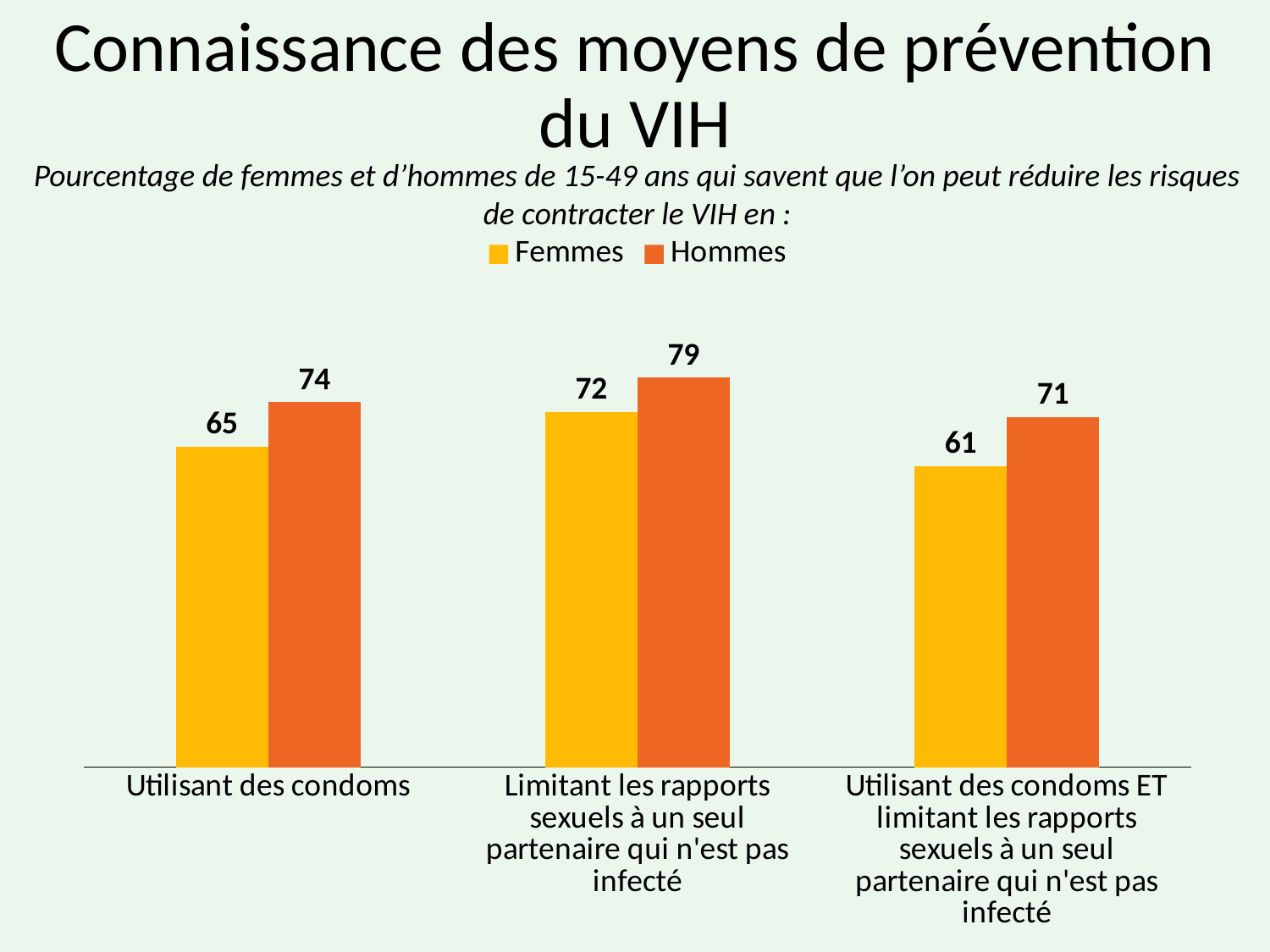

# Connaissance des moyens de prévention du VIH
Pourcentage de femmes et d’hommes de 15-49 ans qui savent que l’on peut réduire les risques de contracter le VIH en :

### Chart

| Category | Femmes | Hommes |
|---|---|---|
| Utilisant des condoms | 65.0 | 74.0 |
| Limitant les rapports sexuels à un seul partenaire qui n'est pas infecté | 72.0 | 79.0 |
| Utilisant des condoms ET limitant les rapports sexuels à un seul partenaire qui n'est pas infecté | 61.0 | 71.0 |